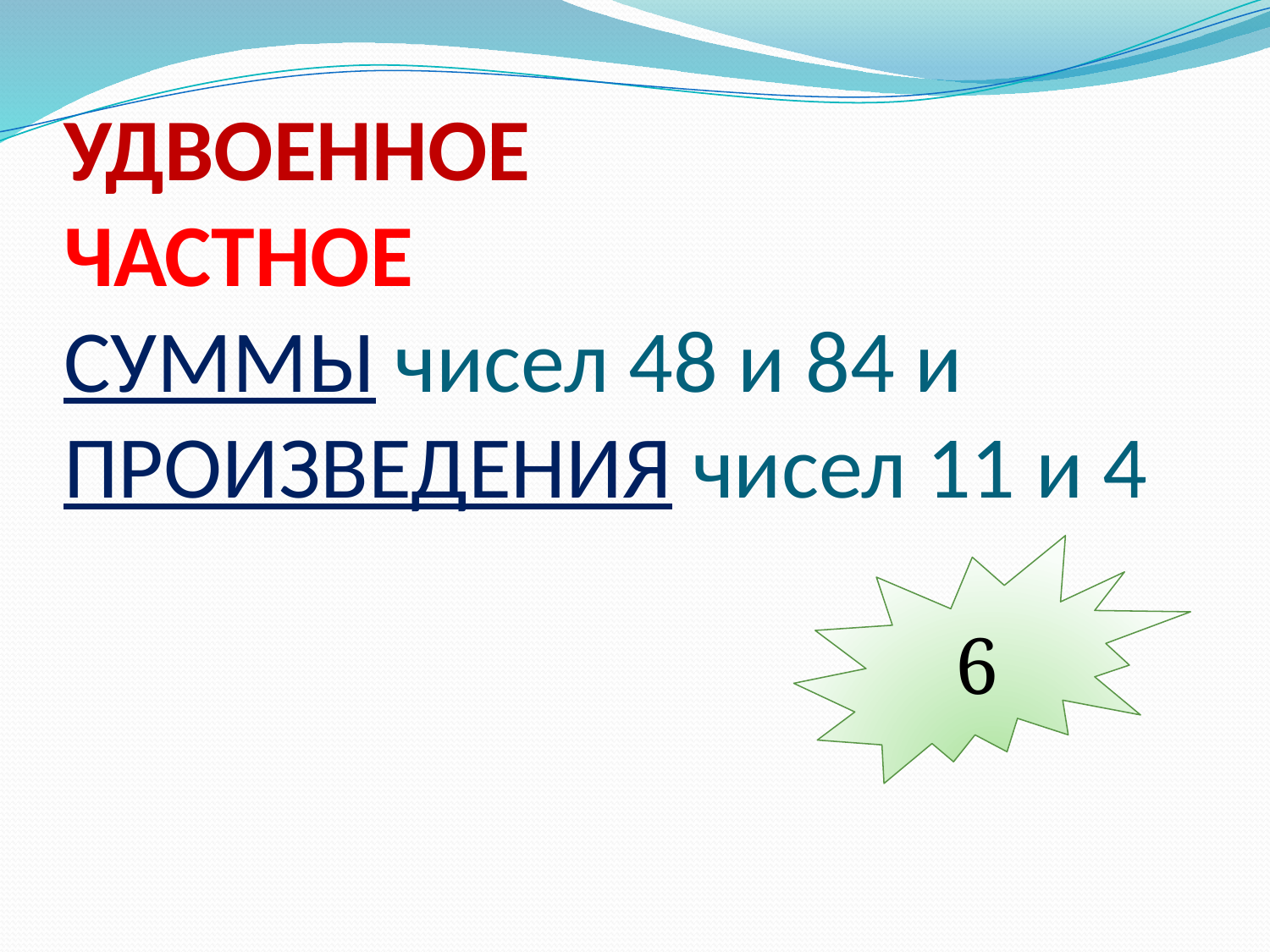

# УДВОЕННОЕ ЧАСТНОЕ  СУММЫ чисел 48 и 84 и  ПРОИЗВЕДЕНИЯ чисел 11 и 4
6